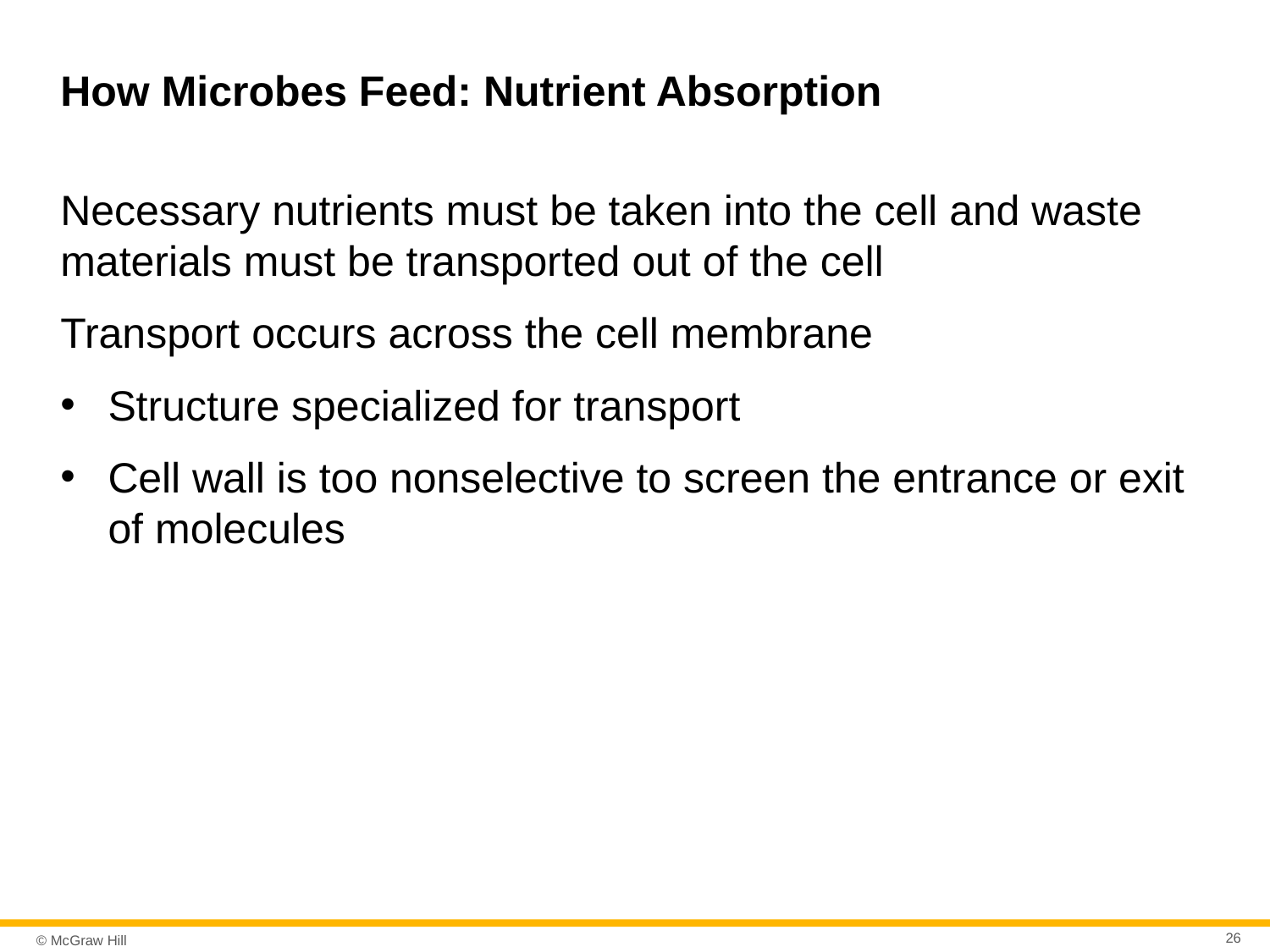

# How Microbes Feed: Nutrient Absorption
Necessary nutrients must be taken into the cell and waste materials must be transported out of the cell
Transport occurs across the cell membrane
Structure specialized for transport
Cell wall is too nonselective to screen the entrance or exit of molecules